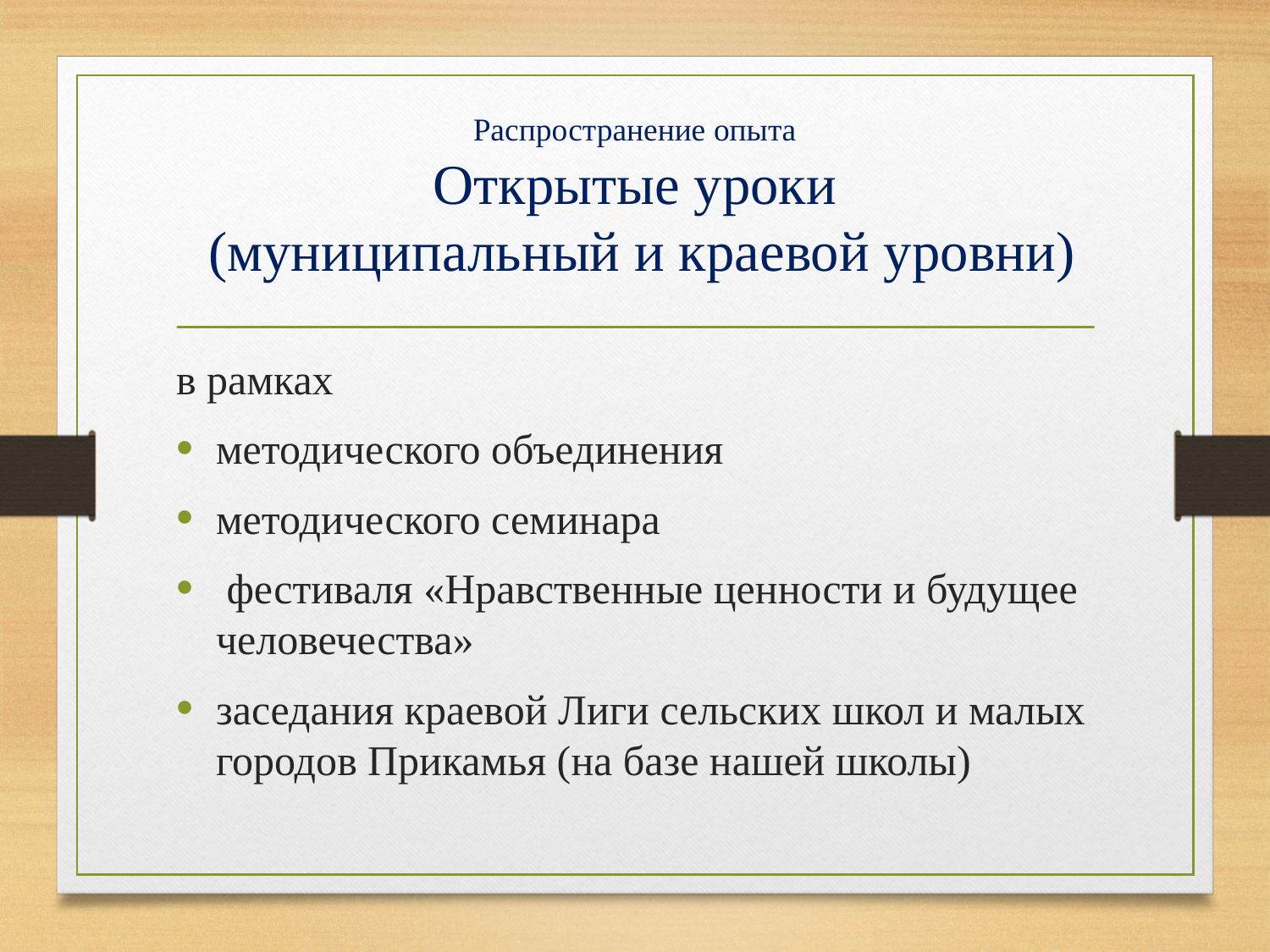

# Распространение опыта Открытые уроки (муниципальный и краевой уровни)
в рамках
методического объединения
методического семинара
 фестиваля «Нравственные ценности и будущее человечества»
заседания краевой Лиги сельских школ и малых городов Прикамья (на базе нашей школы)